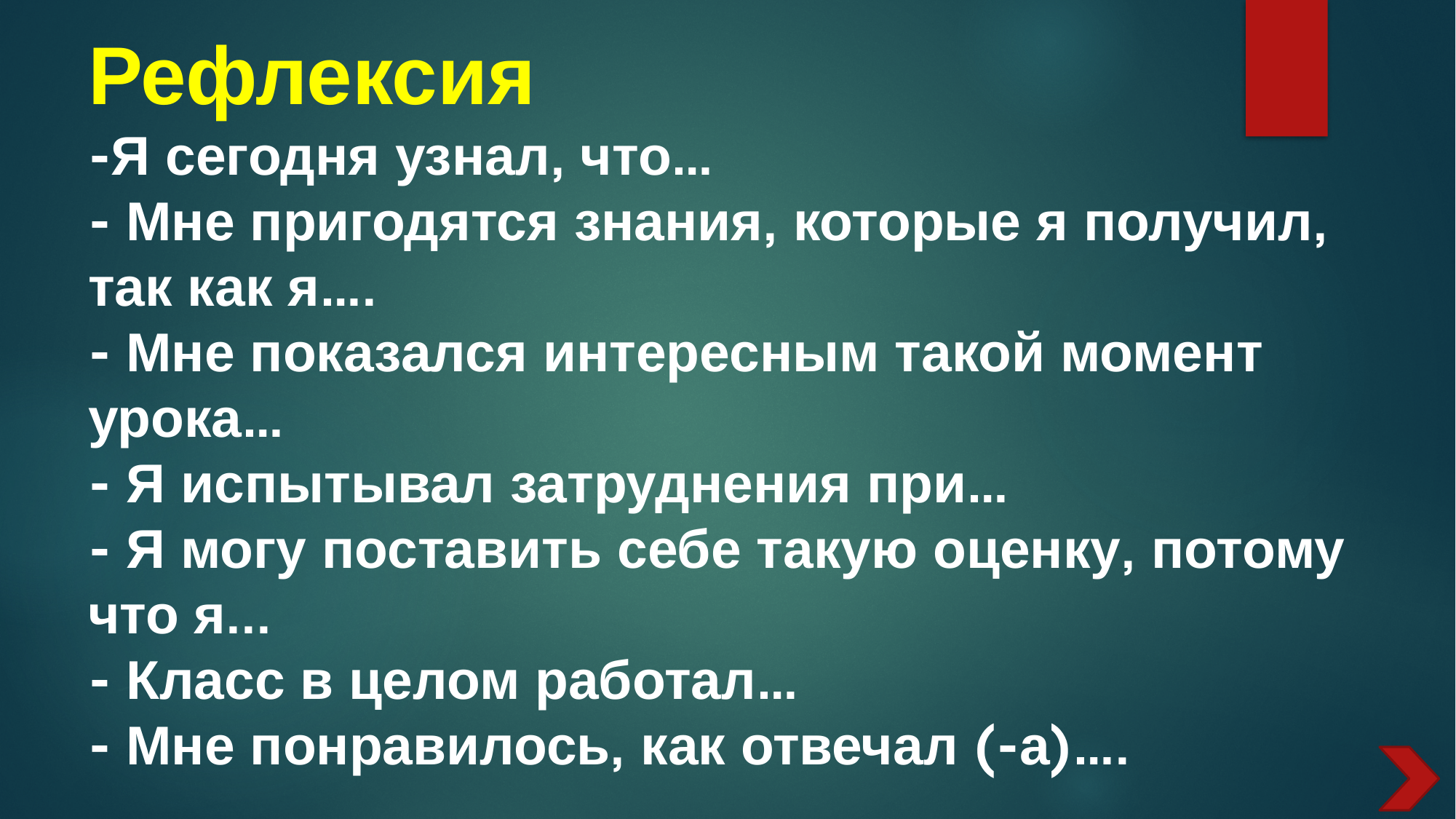

# Рефлексия -Я сегодня узнал, что… - Мне пригодятся знания, которые я получил, так как я…. - Мне показался интересным такой момент урока… - Я испытывал затруднения при… - Я могу поставить себе такую оценку, потому что я... - Класс в целом работал… - Мне понравилось, как отвечал (-а)….